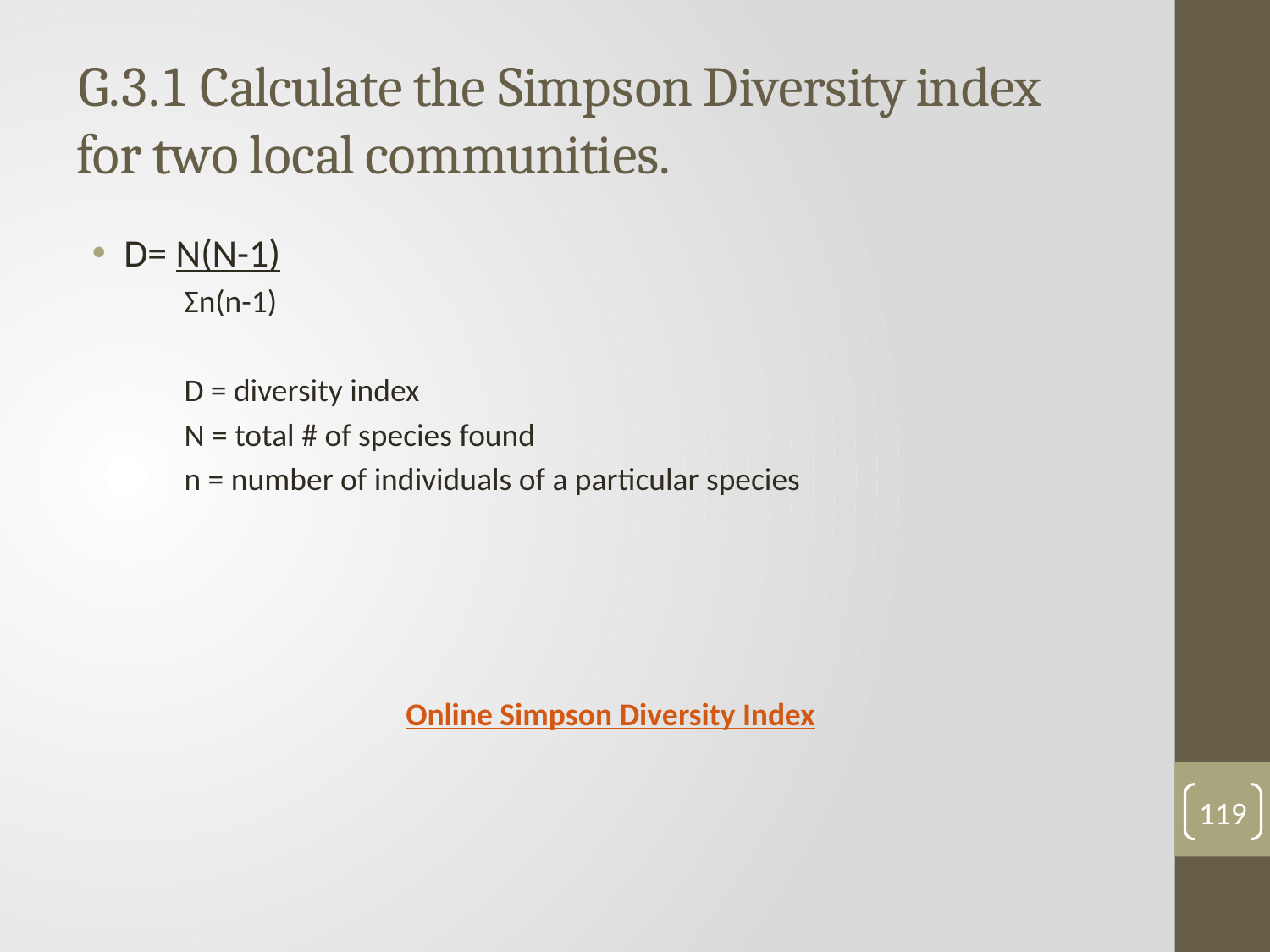

# G.3.1 Calculate the Simpson Diversity index for two local communities.
D= N(N-1)
Σn(n-1)

D = diversity index
N = total # of species found
n = number of individuals of a particular species

Online Simpson Diversity Index
119